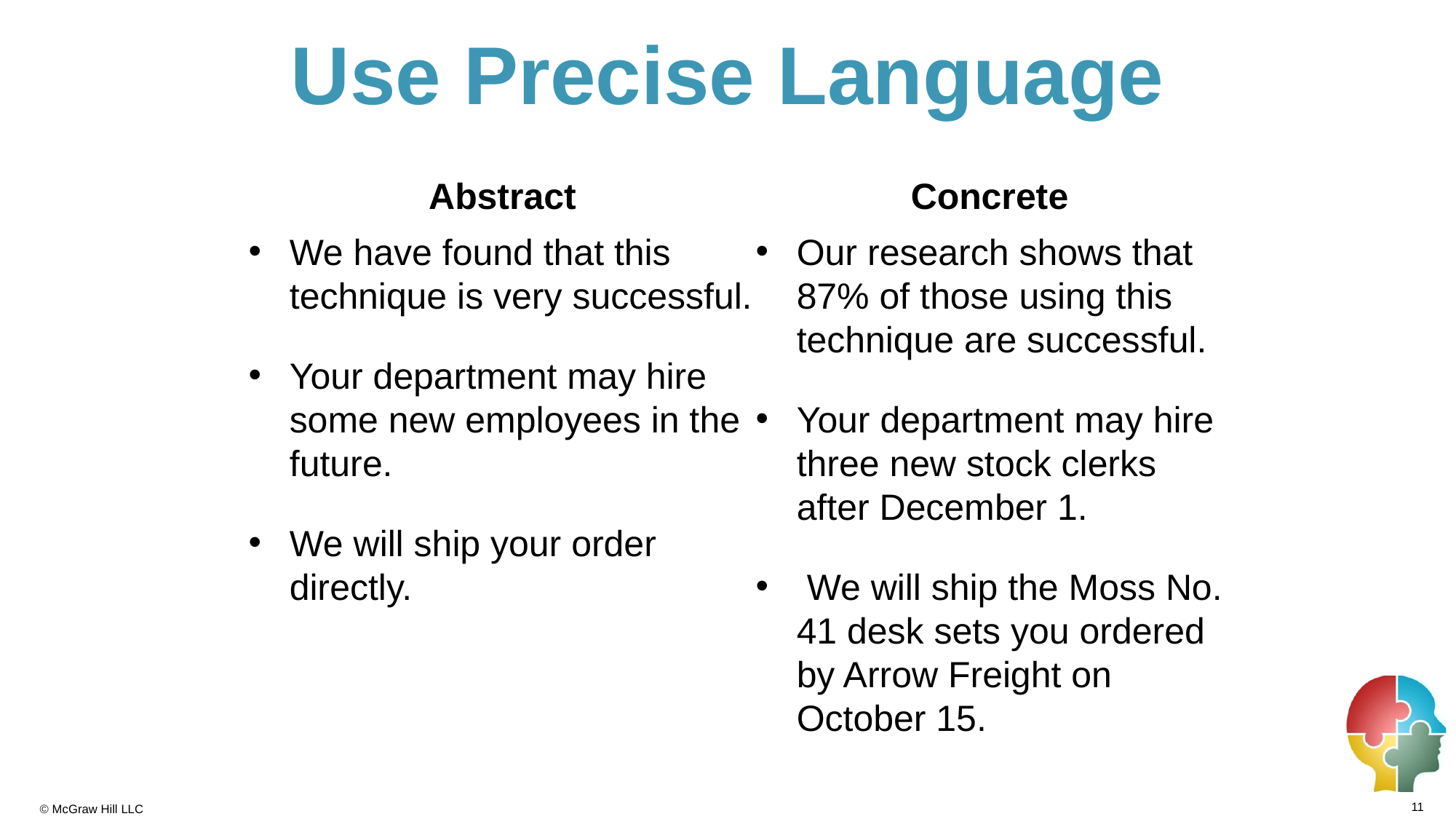

# Use Precise Language
Abstract
We have found that this technique is very successful.
Your department may hire some new employees in the future.
We will ship your order directly.
Concrete
Our research shows that 87% of those using this technique are successful.
Your department may hire three new stock clerks after December 1.
 We will ship the Moss No. 41 desk sets you ordered by Arrow Freight on October 15.
11